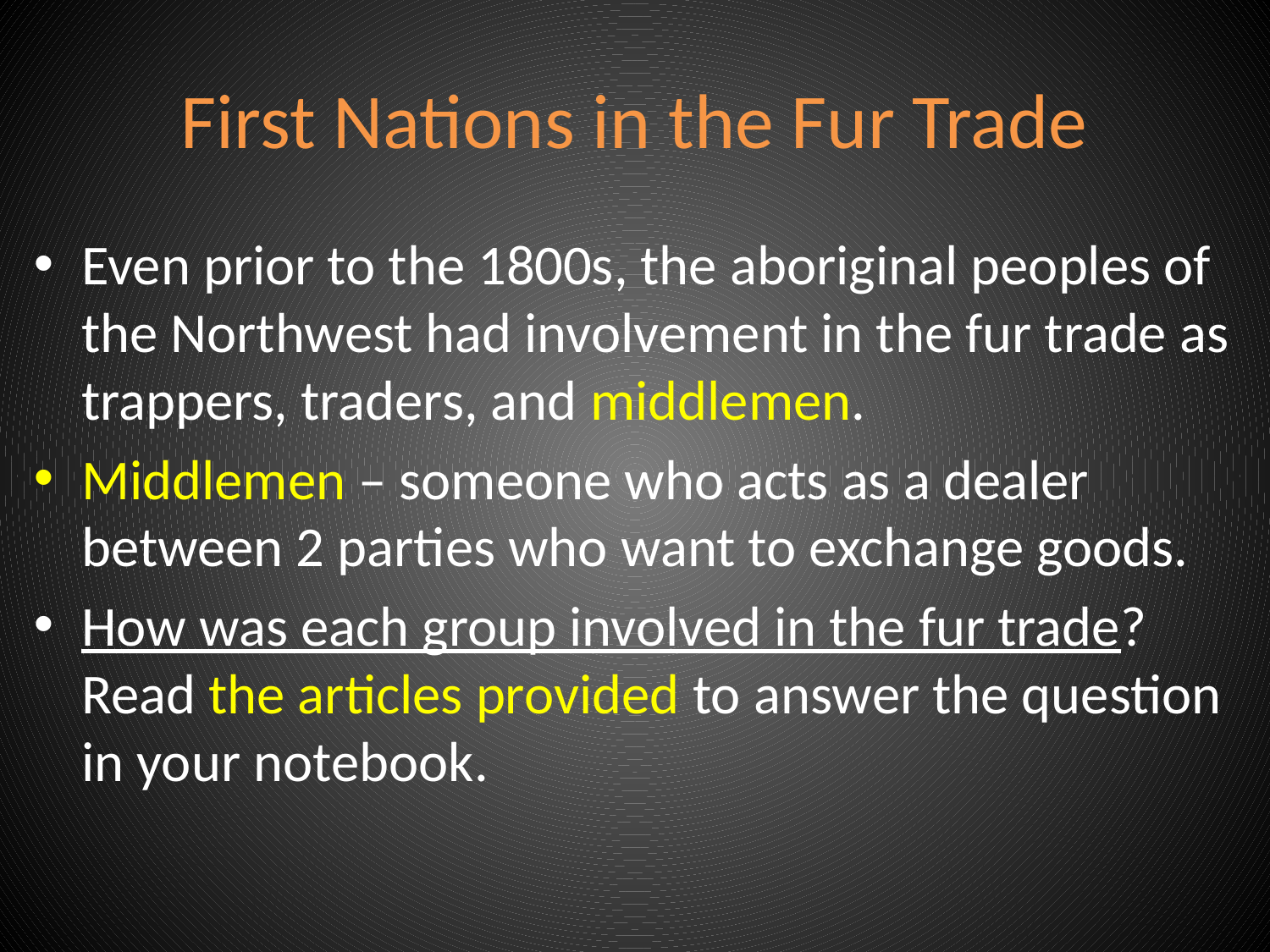

# First Nations in the Fur Trade
Even prior to the 1800s, the aboriginal peoples of the Northwest had involvement in the fur trade as trappers, traders, and middlemen.
Middlemen – someone who acts as a dealer between 2 parties who want to exchange goods.
How was each group involved in the fur trade? Read the articles provided to answer the question in your notebook.